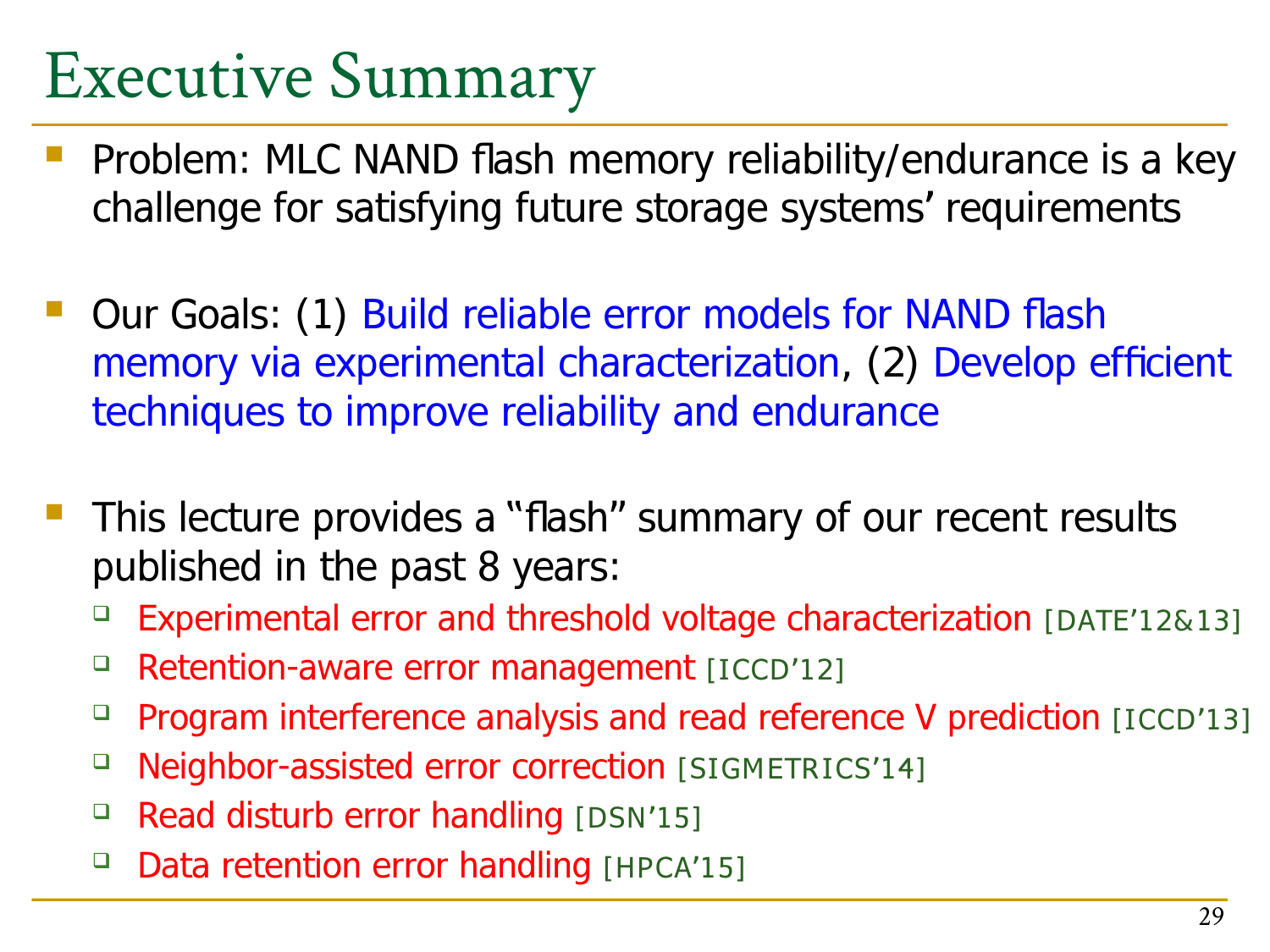

# Executive Summary
Problem: MLC NAND flash memory reliability/endurance is a key challenge for satisfying future storage systems’ requirements

Our Goals: (1) Build reliable error models for NAND flash memory via experimental characterization, (2) Develop efficient techniques to improve reliability and endurance

This lecture provides a “flash” summary of our recent results published in the past 8 years:
Experimental error and threshold voltage characterization [DATE’12&13]
Retention-aware error management [ICCD’12]
Program interference analysis and read reference V prediction [ICCD’13]
Neighbor-assisted error correction [SIGMETRICS’14]
Read disturb error handling [DSN’15]
Data retention error handling [HPCA’15]

29